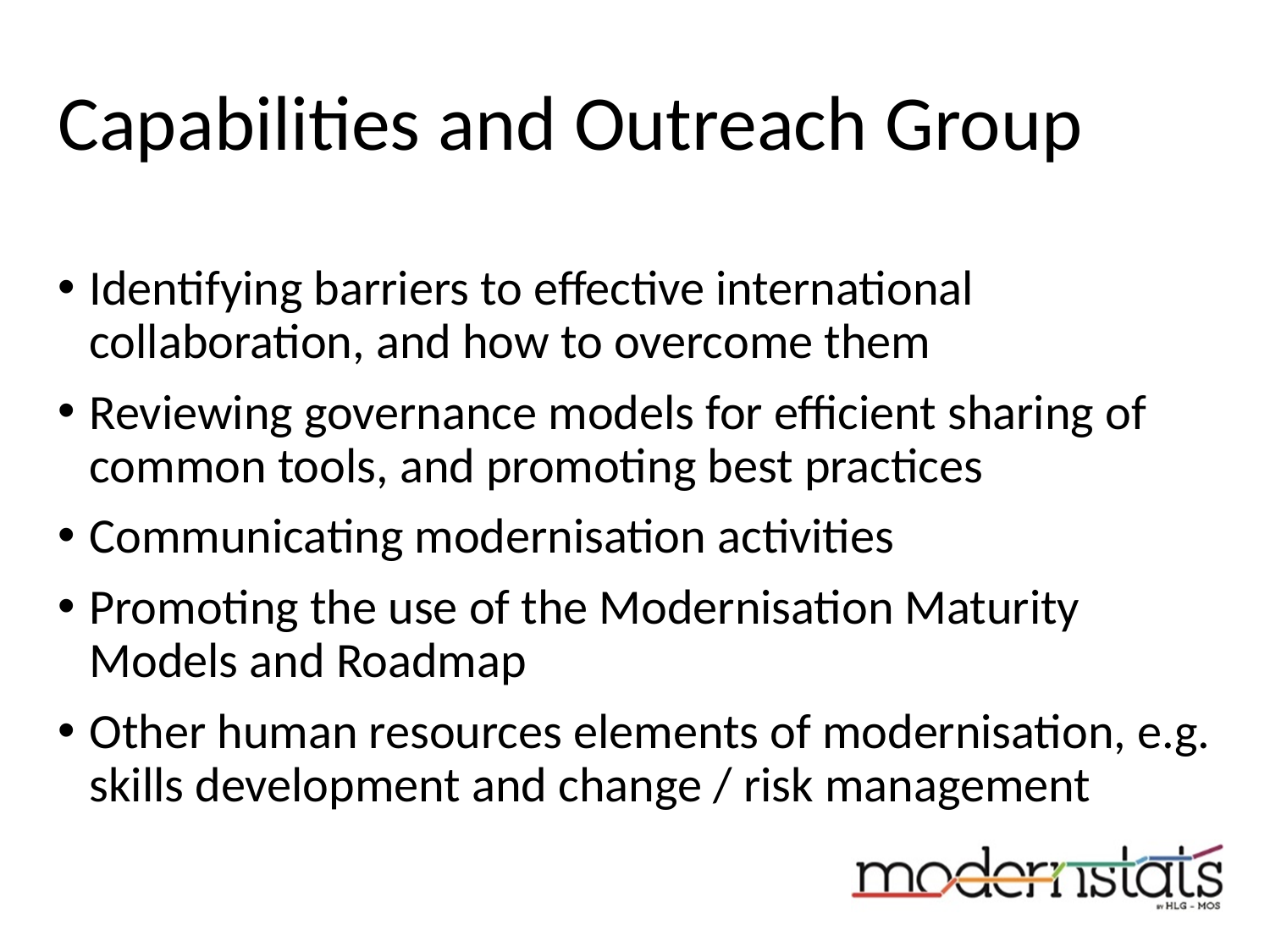

# Capabilities and Outreach Group
Identifying barriers to effective international collaboration, and how to overcome them
Reviewing governance models for efficient sharing of common tools, and promoting best practices
Communicating modernisation activities
Promoting the use of the Modernisation Maturity Models and Roadmap
Other human resources elements of modernisation, e.g. skills development and change / risk management